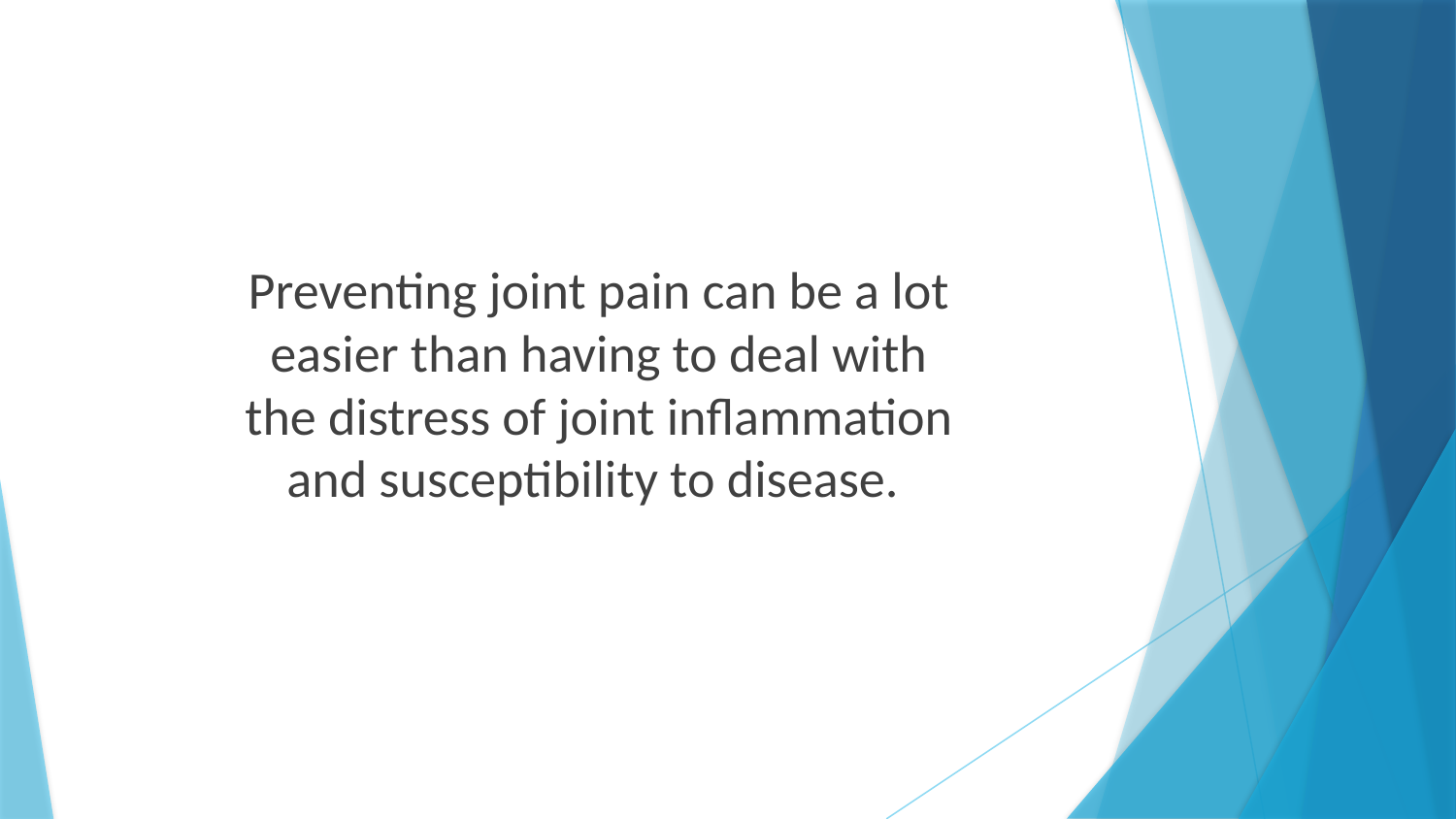

Preventing joint pain can be a lot
easier than having to deal with
the distress of joint inflammation
and susceptibility to disease.